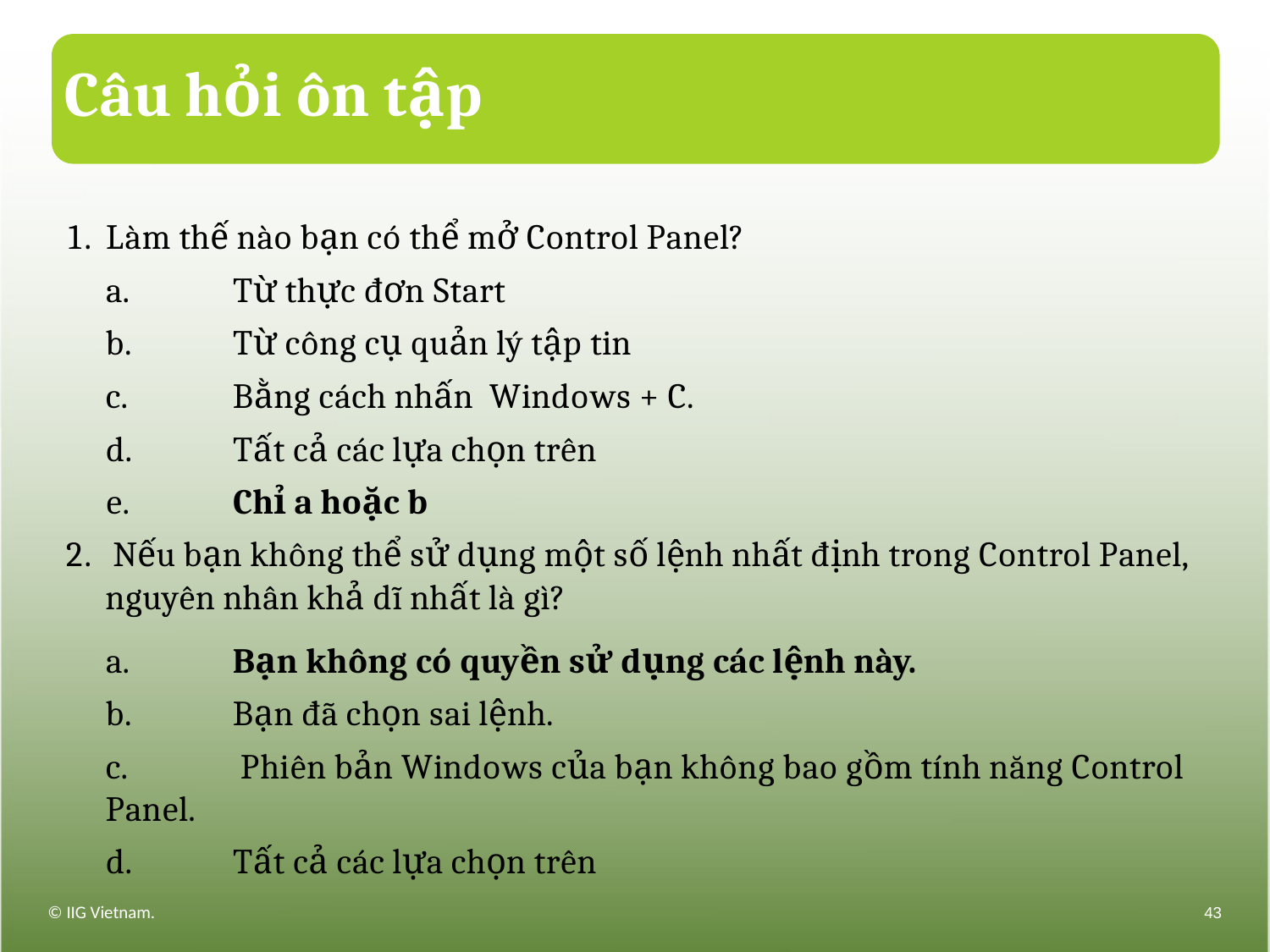

# Câu hỏi ôn tập
1.	Làm thế nào bạn có thể mở Control Panel?
	a.	Từ thực đơn Start
	b.	Từ công cụ quản lý tập tin
	c.	Bằng cách nhấn  Windows + C.
	d.	Tất cả các lựa chọn trên
	e.	Chỉ a hoặc b
2.	 Nếu bạn không thể sử dụng một số lệnh nhất định trong Control Panel, nguyên nhân khả dĩ nhất là gì?
	a.	Bạn không có quyền sử dụng các lệnh này.
	b.	Bạn đã chọn sai lệnh.
	c.	 Phiên bản Windows của bạn không bao gồm tính năng Control Panel.
	d.	Tất cả các lựa chọn trên
© IIG Vietnam.
43